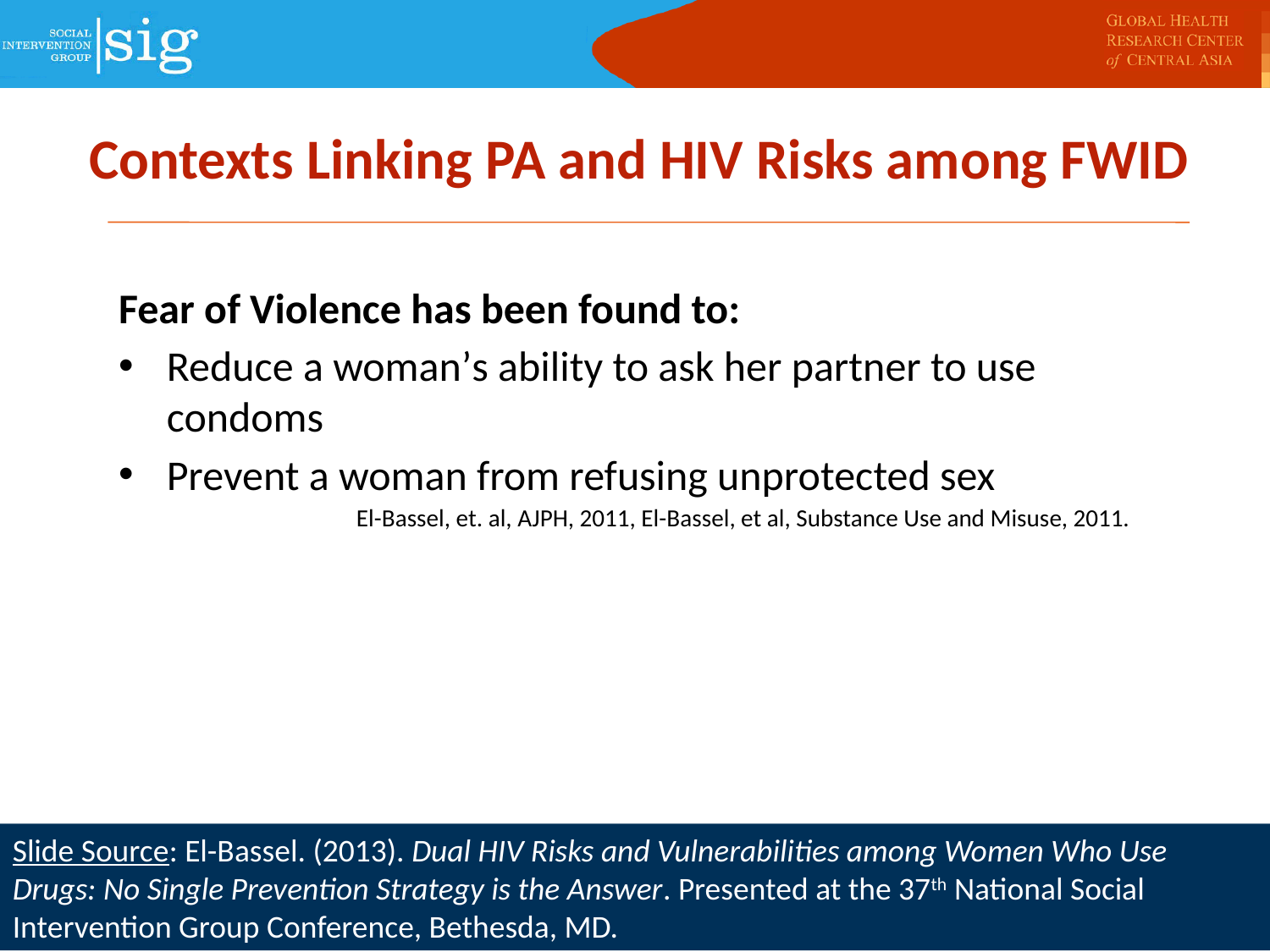

Contexts Linking PA and HIV Risks among FWID
Fear of Violence has been found to:
Reduce a woman’s ability to ask her partner to use condoms
Prevent a woman from refusing unprotected sex
El-Bassel, et. al, AJPH, 2011, El-Bassel, et al, Substance Use and Misuse, 2011.

Slide Source: El-Bassel. (2013). Dual HIV Risks and Vulnerabilities among Women Who Use Drugs: No Single Prevention Strategy is the Answer. Presented at the 37th National Social Intervention Group Conference, Bethesda, MD.